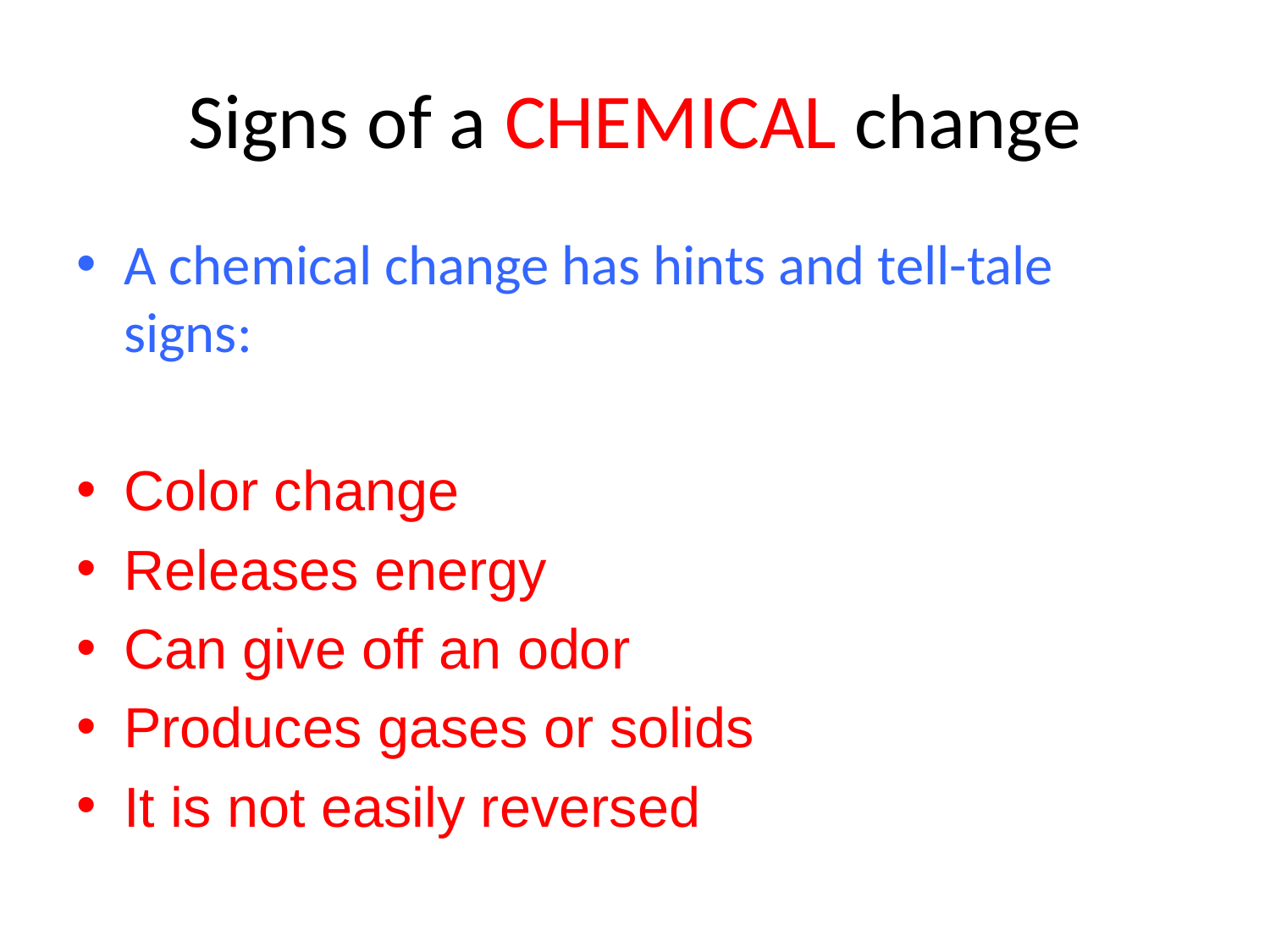

# Signs of a CHEMICAL change
A chemical change has hints and tell-tale signs:

Color change
Releases energy
Can give off an odor
Produces gases or solids
It is not easily reversed